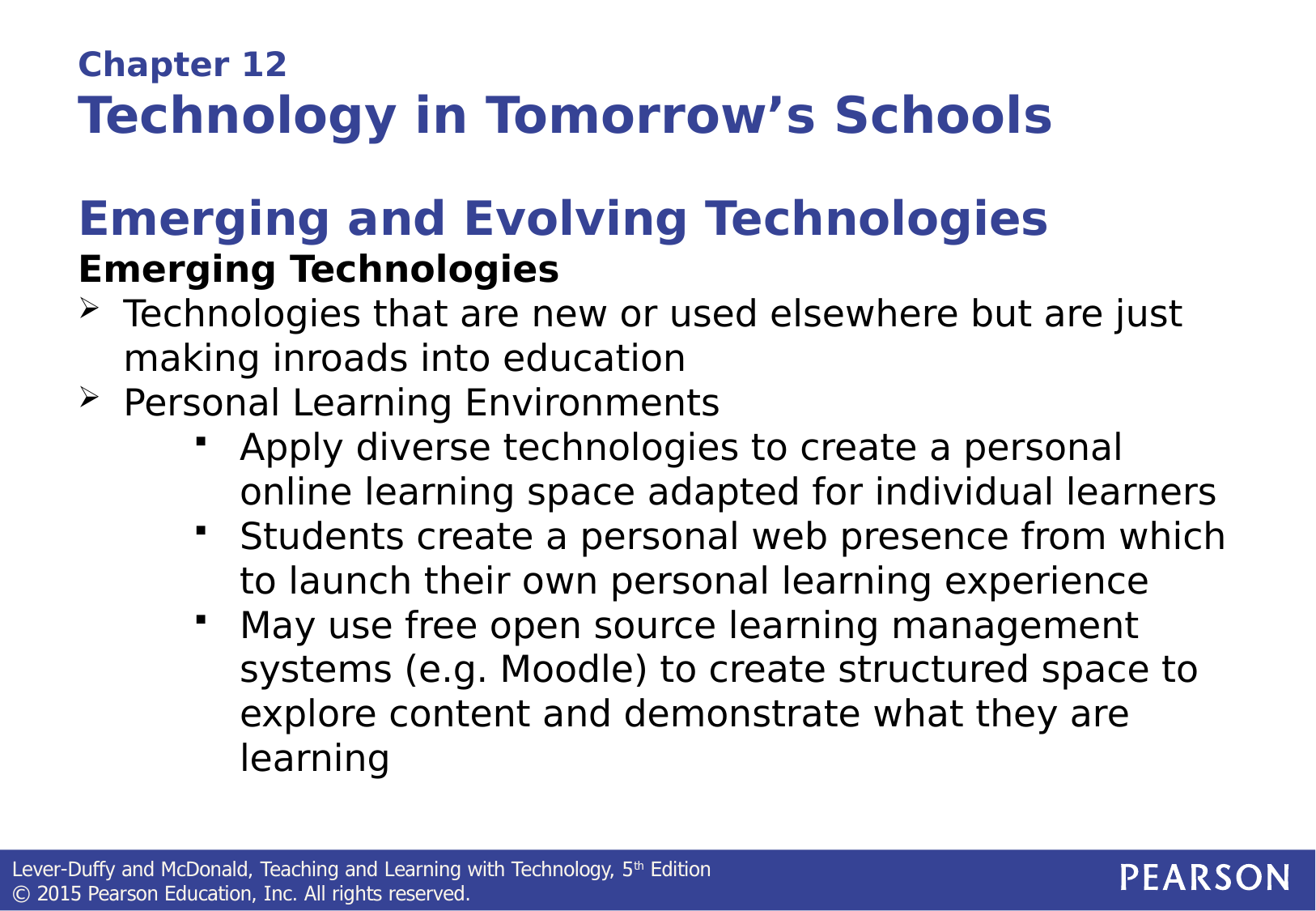

# Chapter 12 Technology in Tomorrow’s Schools
Emerging and Evolving Technologies
Emerging Technologies
Technologies that are new or used elsewhere but are just making inroads into education
Personal Learning Environments
Apply diverse technologies to create a personal online learning space adapted for individual learners
Students create a personal web presence from which to launch their own personal learning experience
May use free open source learning management systems (e.g. Moodle) to create structured space to explore content and demonstrate what they are learning